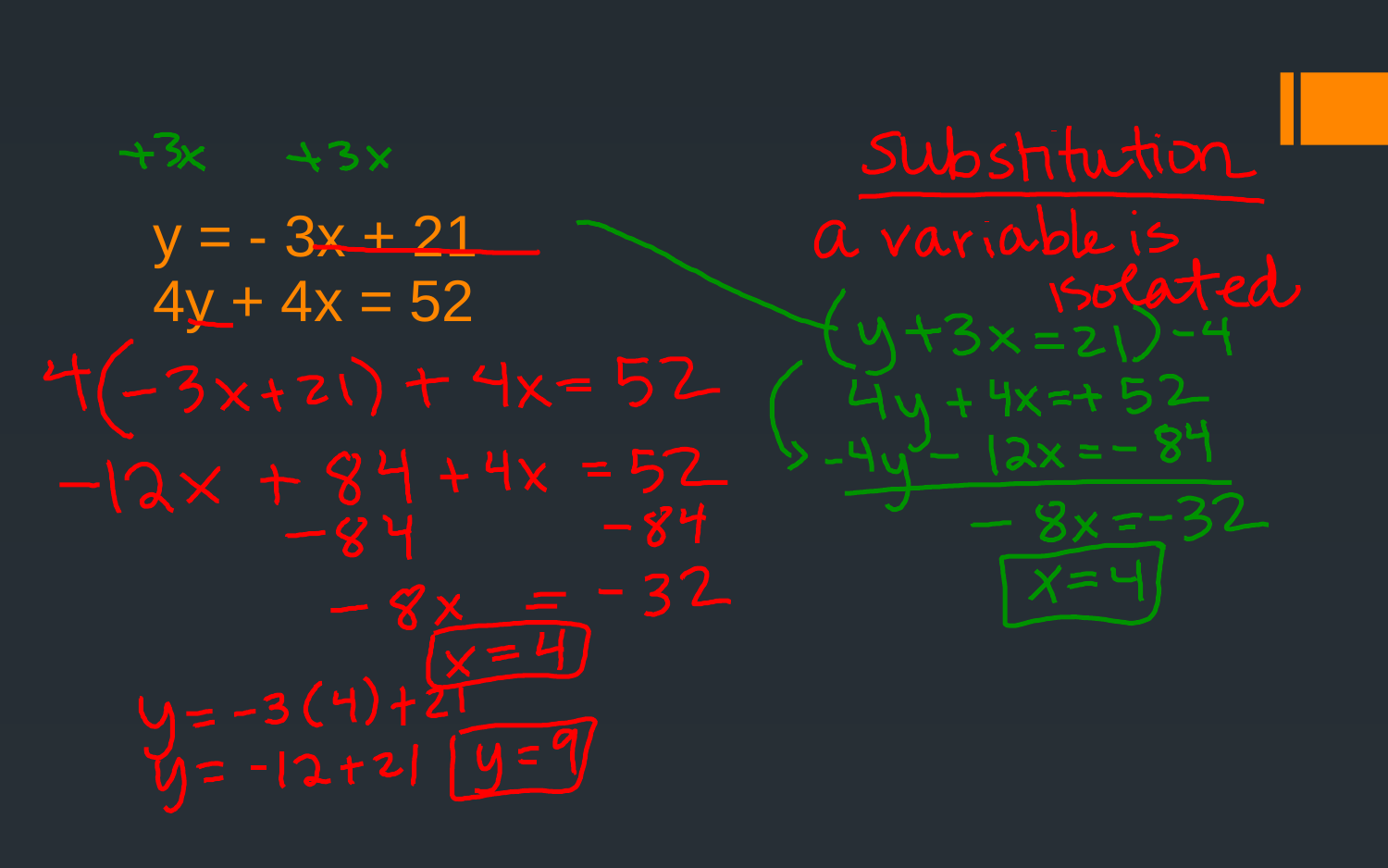

# y = - 3x + 21 4y + 4x = 52